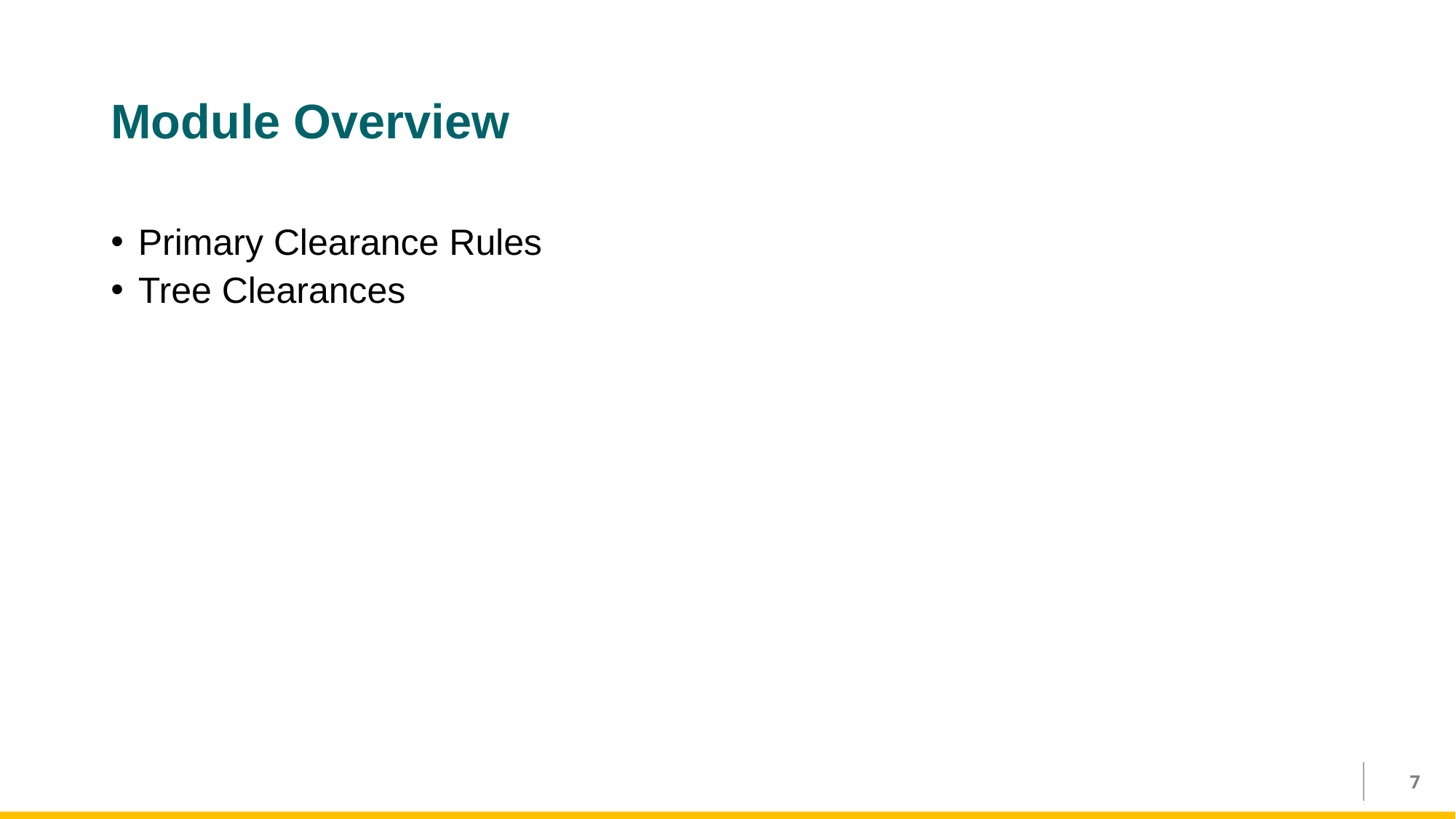

# Module Overview
Primary Clearance Rules
Tree Clearances